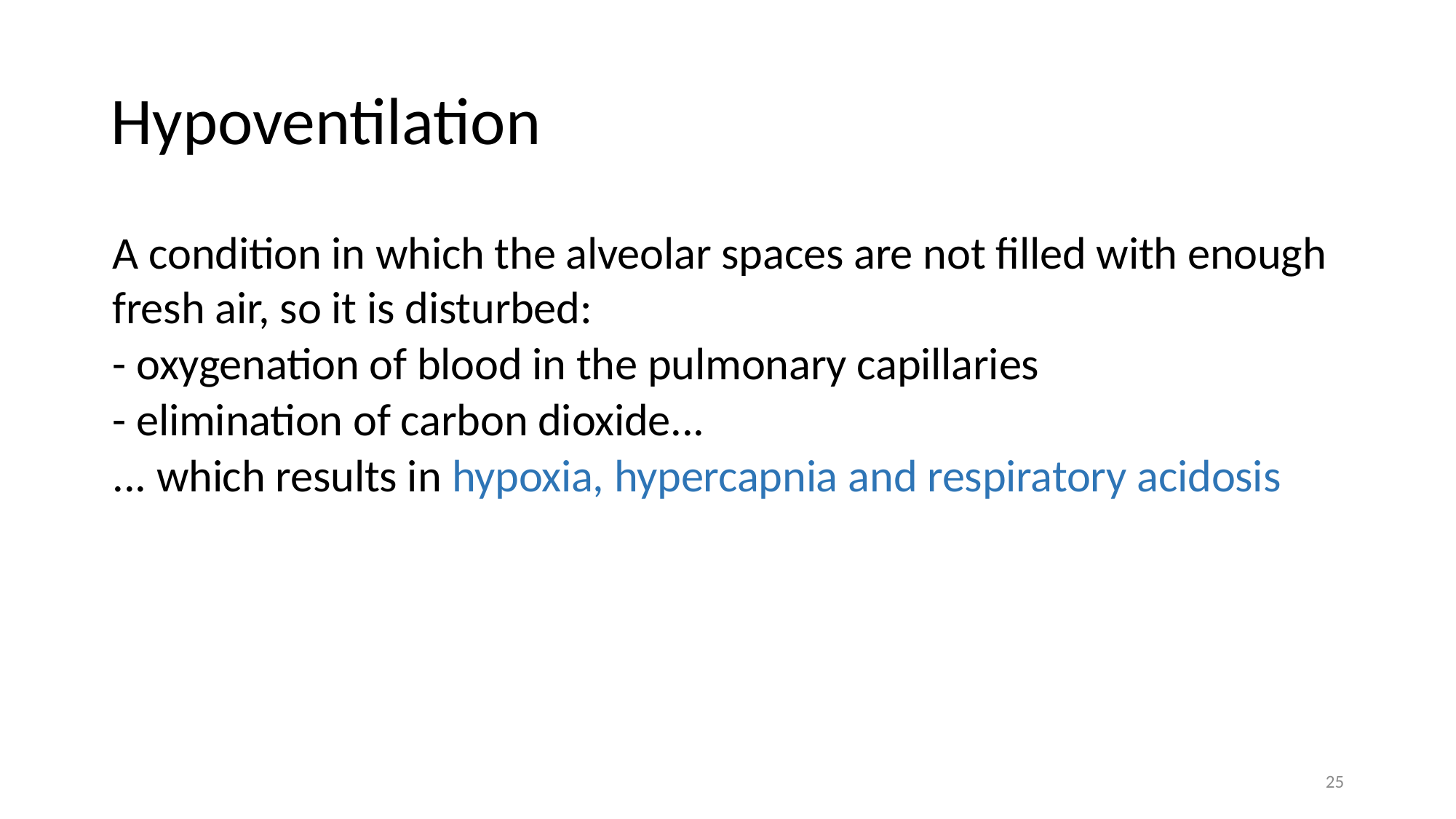

# Hypoventilation
A condition in which the alveolar spaces are not filled with enough fresh air, so it is disturbed:
- oxygenation of blood in the pulmonary capillaries
- elimination of carbon dioxide...
... which results in hypoxia, hypercapnia and respiratory acidosis

25